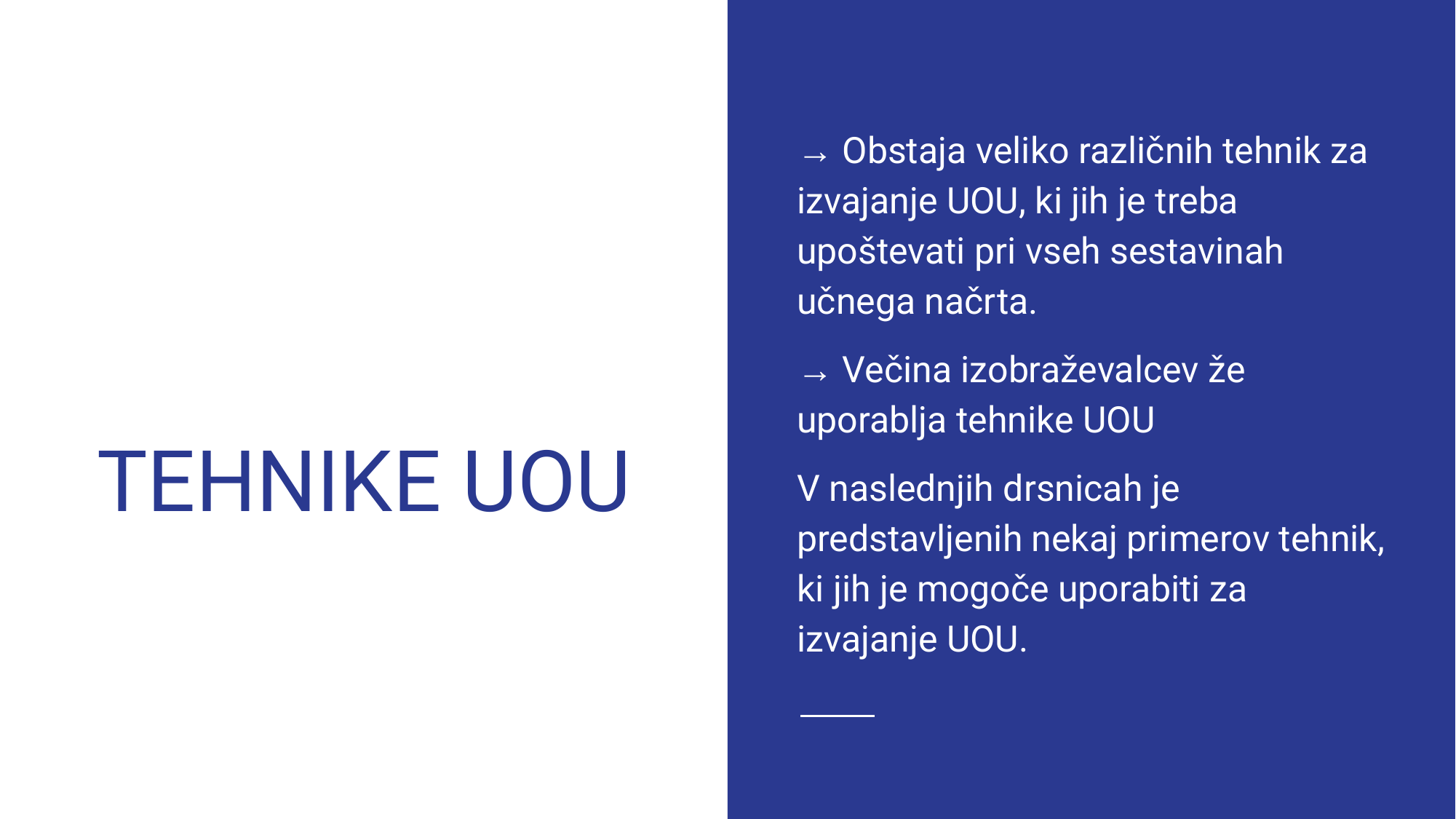

→ Obstaja veliko različnih tehnik za izvajanje UOU, ki jih je treba upoštevati pri vseh sestavinah učnega načrta.
→ Večina izobraževalcev že uporablja tehnike UOU
V naslednjih drsnicah je predstavljenih nekaj primerov tehnik, ki jih je mogoče uporabiti za izvajanje UOU.

# TEHNIKE UOU